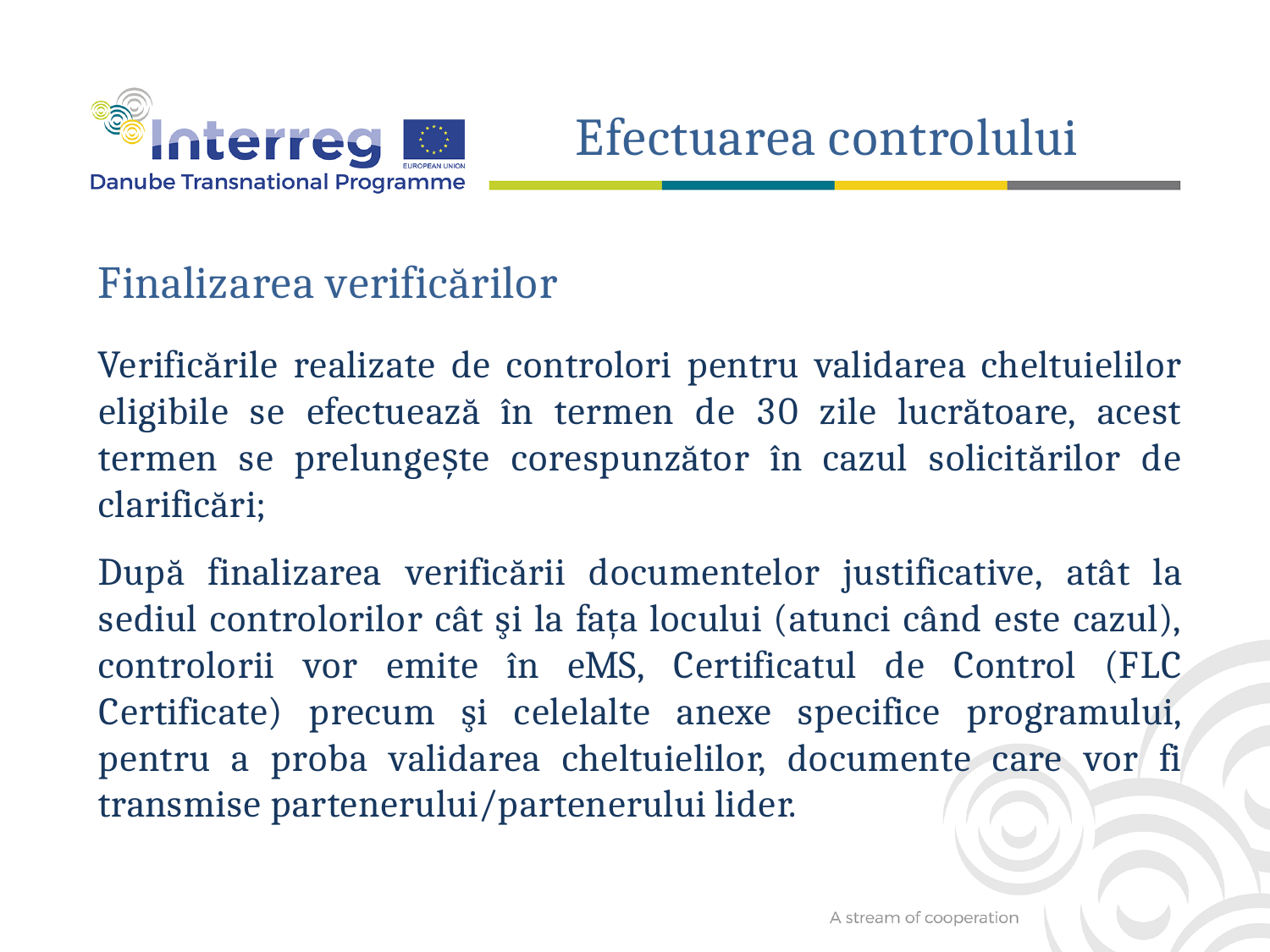

Efectuarea controlului
Finalizarea verificărilor
Verificările realizate de controlori pentru validarea cheltuielilor eligibile se efectuează în termen de 30 zile lucrătoare, acest termen se prelungește corespunzător în cazul solicitărilor de clarificări;
După finalizarea verificării documentelor justificative, atât la sediul controlorilor cât şi la faţa locului (atunci când este cazul), controlorii vor emite în eMS, Certificatul de Control (FLC Certificate) precum şi celelalte anexe specifice programului, pentru a proba validarea cheltuielilor, documente care vor fi transmise partenerului/partenerului lider.